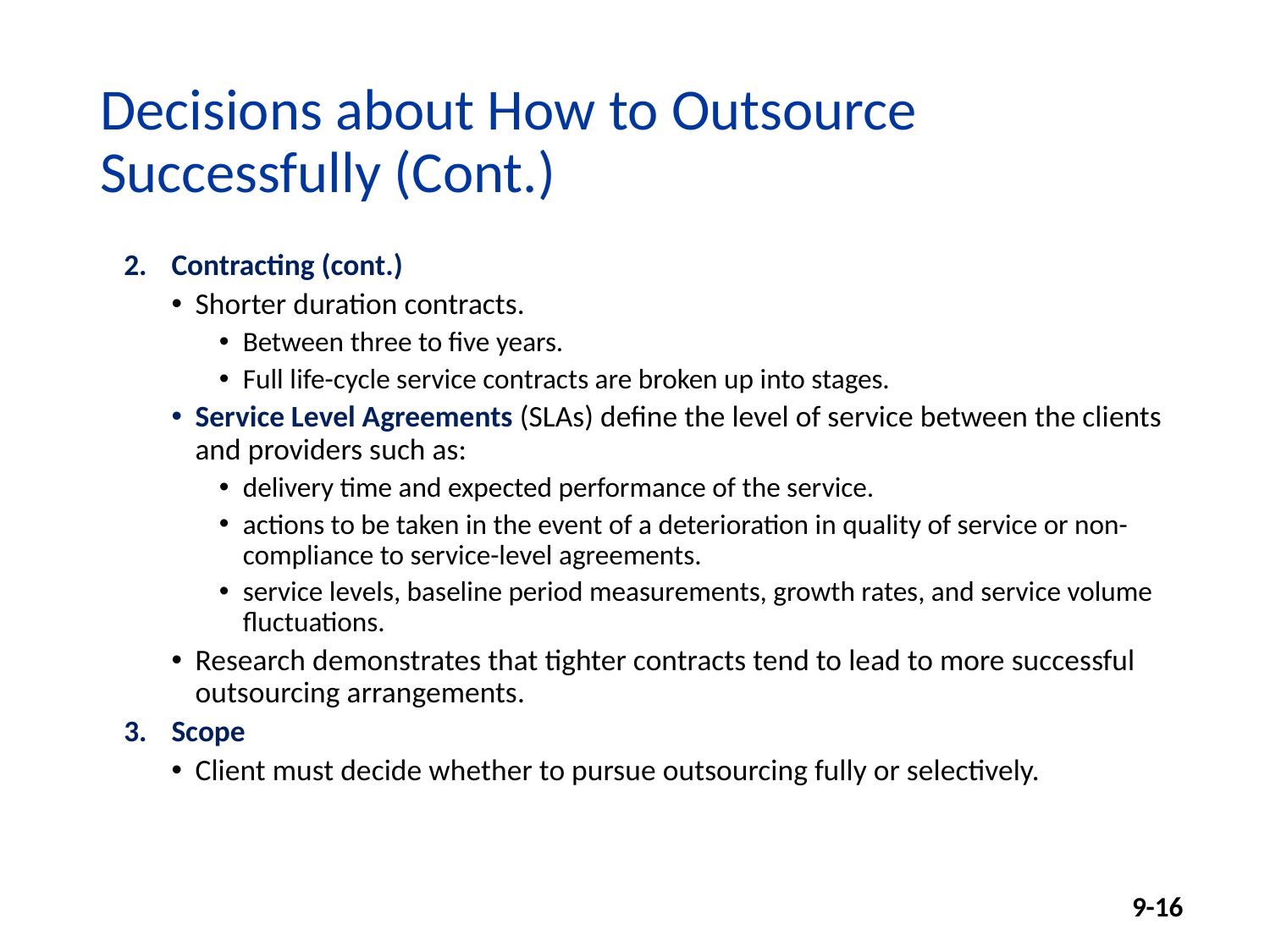

# Decisions about How to Outsource Successfully (Cont.)
Contracting (cont.)
Shorter duration contracts.
Between three to five years.
Full life-cycle service contracts are broken up into stages.
Service Level Agreements (SLAs) define the level of service between the clients and providers such as:
delivery time and expected performance of the service.
actions to be taken in the event of a deterioration in quality of service or non-compliance to service-level agreements.
service levels, baseline period measurements, growth rates, and service volume fluctuations.
Research demonstrates that tighter contracts tend to lead to more successful outsourcing arrangements.
Scope
Client must decide whether to pursue outsourcing fully or selectively.